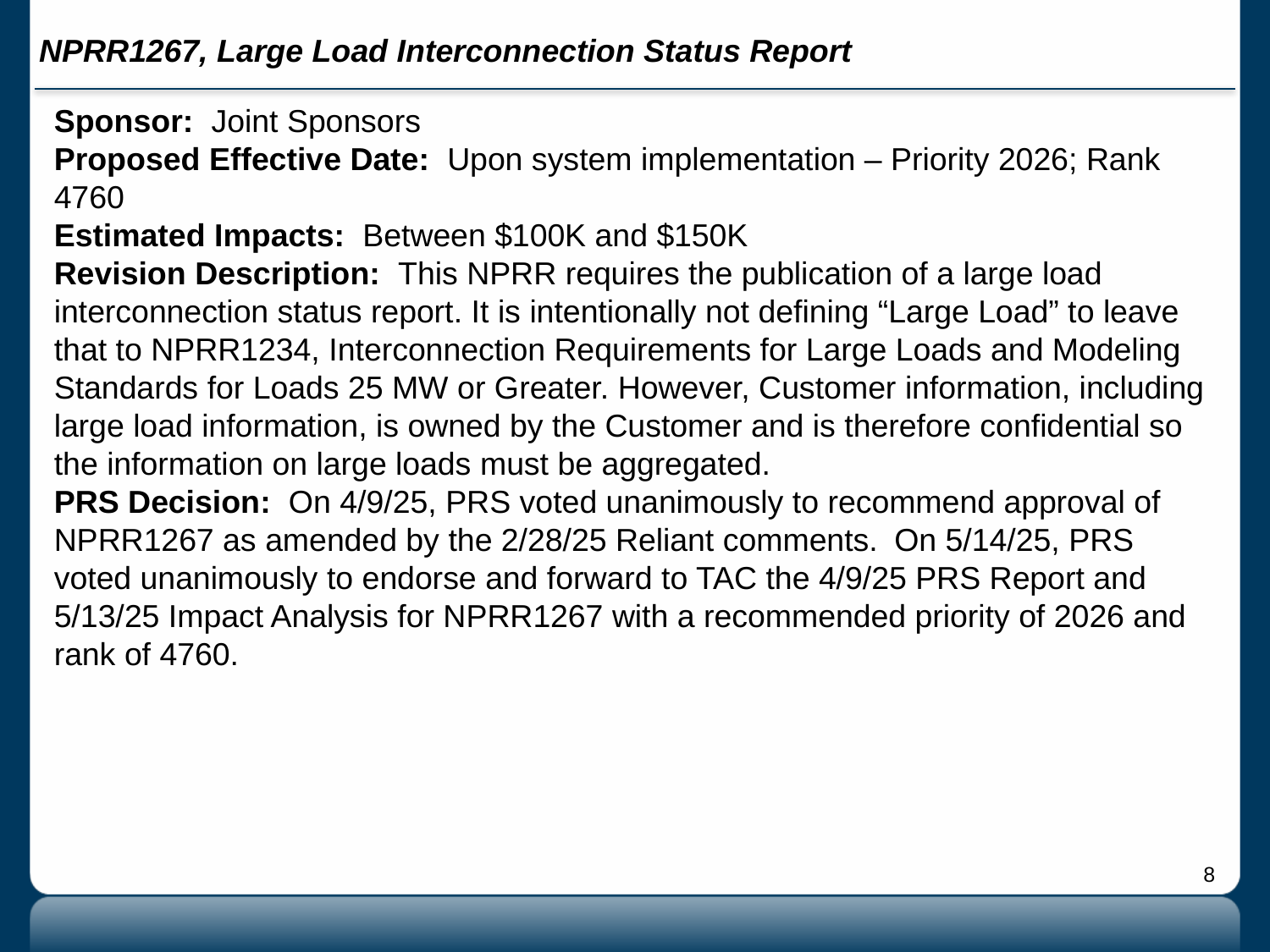

# NPRR1267, Large Load Interconnection Status Report
Sponsor:  Joint Sponsors
Proposed Effective Date:  Upon system implementation – Priority 2026; Rank 4760
Estimated Impacts:  Between $100K and $150K
Revision Description:  This NPRR requires the publication of a large load interconnection status report. It is intentionally not defining “Large Load” to leave that to NPRR1234, Interconnection Requirements for Large Loads and Modeling Standards for Loads 25 MW or Greater. However, Customer information, including large load information, is owned by the Customer and is therefore confidential so the information on large loads must be aggregated.
PRS Decision:  On 4/9/25, PRS voted unanimously to recommend approval of NPRR1267 as amended by the 2/28/25 Reliant comments.  On 5/14/25, PRS voted unanimously to endorse and forward to TAC the 4/9/25 PRS Report and 5/13/25 Impact Analysis for NPRR1267 with a recommended priority of 2026 and rank of 4760.